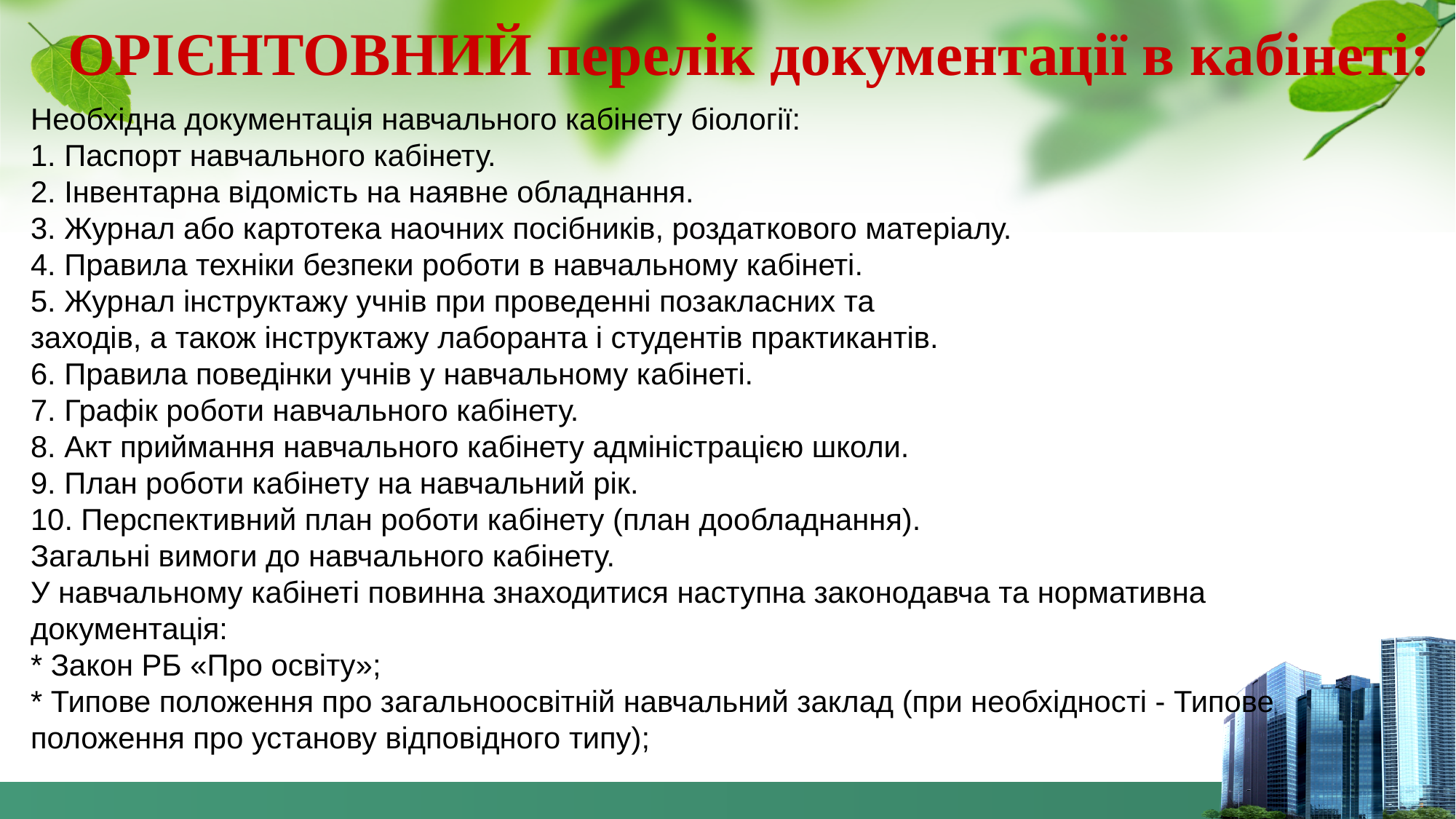

ОРІЄНТОВНИЙ перелік документації в кабінеті:
Необхідна документація навчального кабінету біології:
1. Паспорт навчального кабінету.
2. Інвентарна відомість на наявне обладнання.
3. Журнал або картотека наочних посібників, роздаткового матеріалу.
4. Правила техніки безпеки роботи в навчальному кабінеті.
5. Журнал інструктажу учнів при проведенні позакласних та
заходів, а також інструктажу лаборанта і студентів практикантів.
6. Правила поведінки учнів у навчальному кабінеті.
7. Графік роботи навчального кабінету.
8. Акт приймання навчального кабінету адміністрацією школи.
9. План роботи кабінету на навчальний рік.
10. Перспективний план роботи кабінету (план дообладнання).
Загальні вимоги до навчального кабінету.
У навчальному кабінеті повинна знаходитися наступна законодавча та нормативна документація:
* Закон РБ «Про освіту»;
* Типове положення про загальноосвітній навчальний заклад (при необхідності - Типове положення про установу відповідного типу);